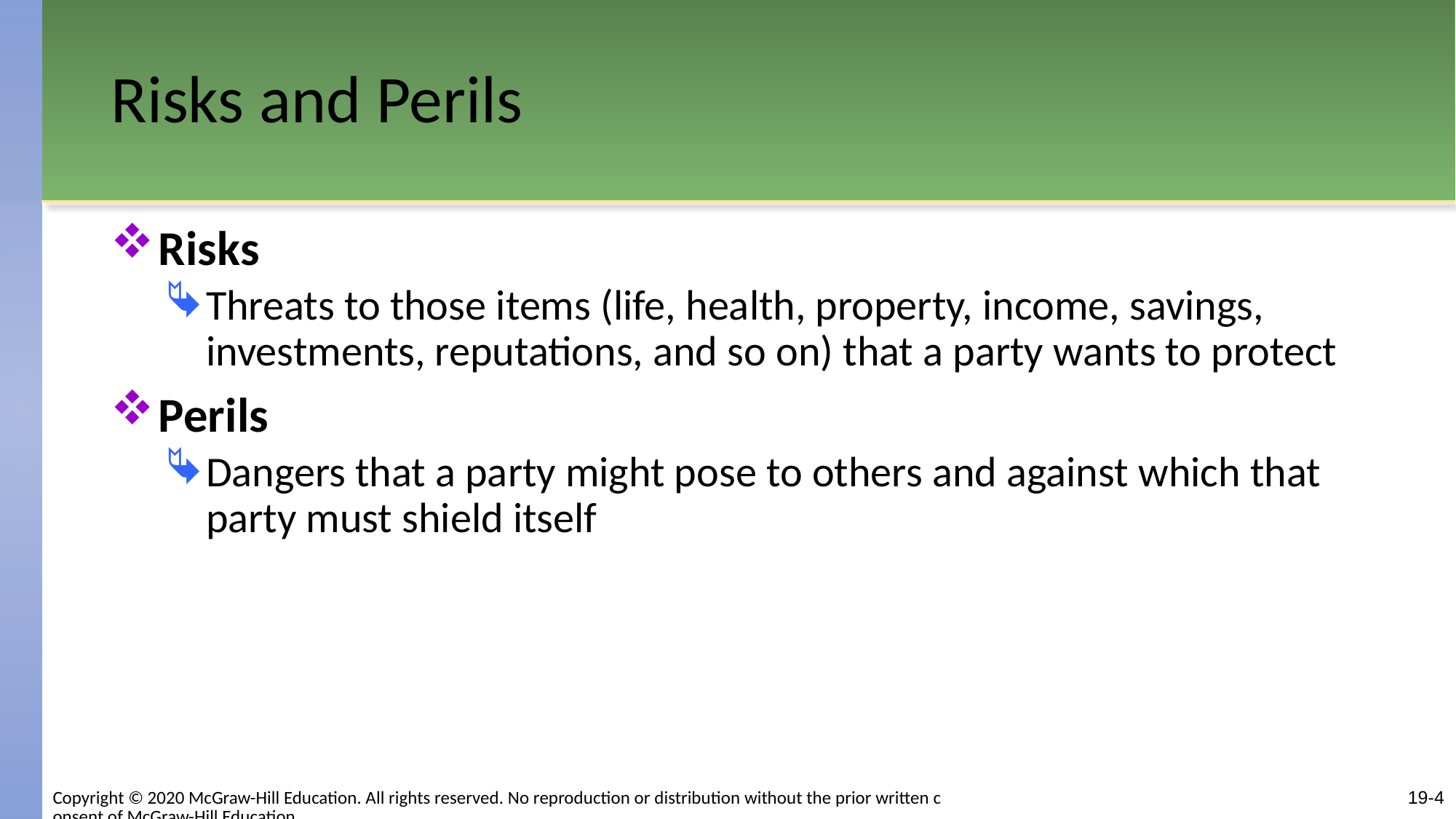

# Risks and Perils
Risks
Threats to those items (life, health, property, income, savings, investments, reputations, and so on) that a party wants to protect
Perils
Dangers that a party might pose to others and against which that party must shield itself
Copyright © 2020 McGraw-Hill Education. All rights reserved. No reproduction or distribution without the prior written consent of McGraw-Hill Education.
19-4